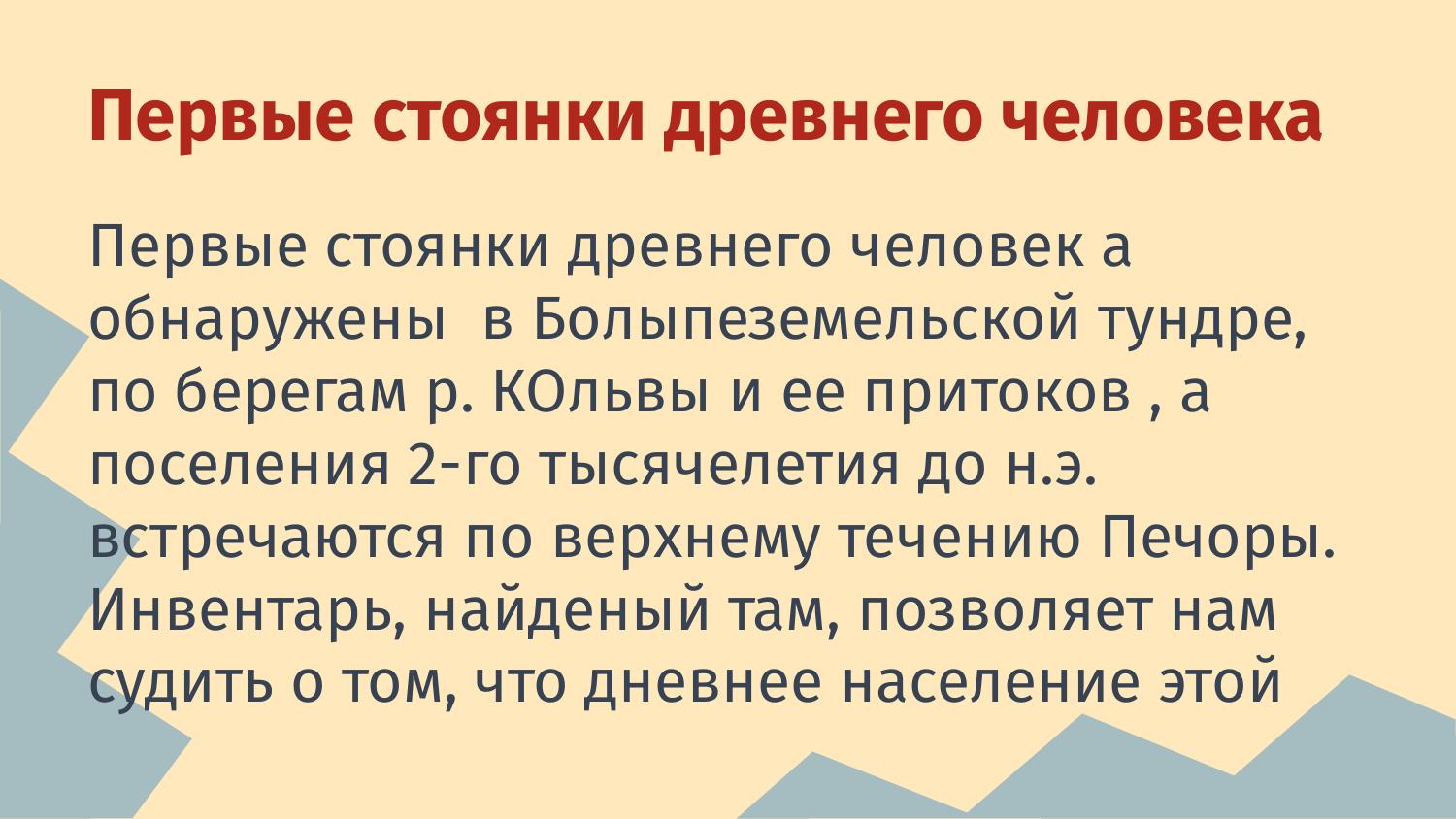

# Первые стоянки древнего человека
Первые стоянки древнего человек а обнаружены  в Болыпеземельской тундре, по берегам р. КОльвы и ее притоков , а поселения 2-го тысячелетия до н.э. встречаются по верхнему течению Печоры. Инвентарь, найденый там, позволяет нам судить о том, что дневнее население этой